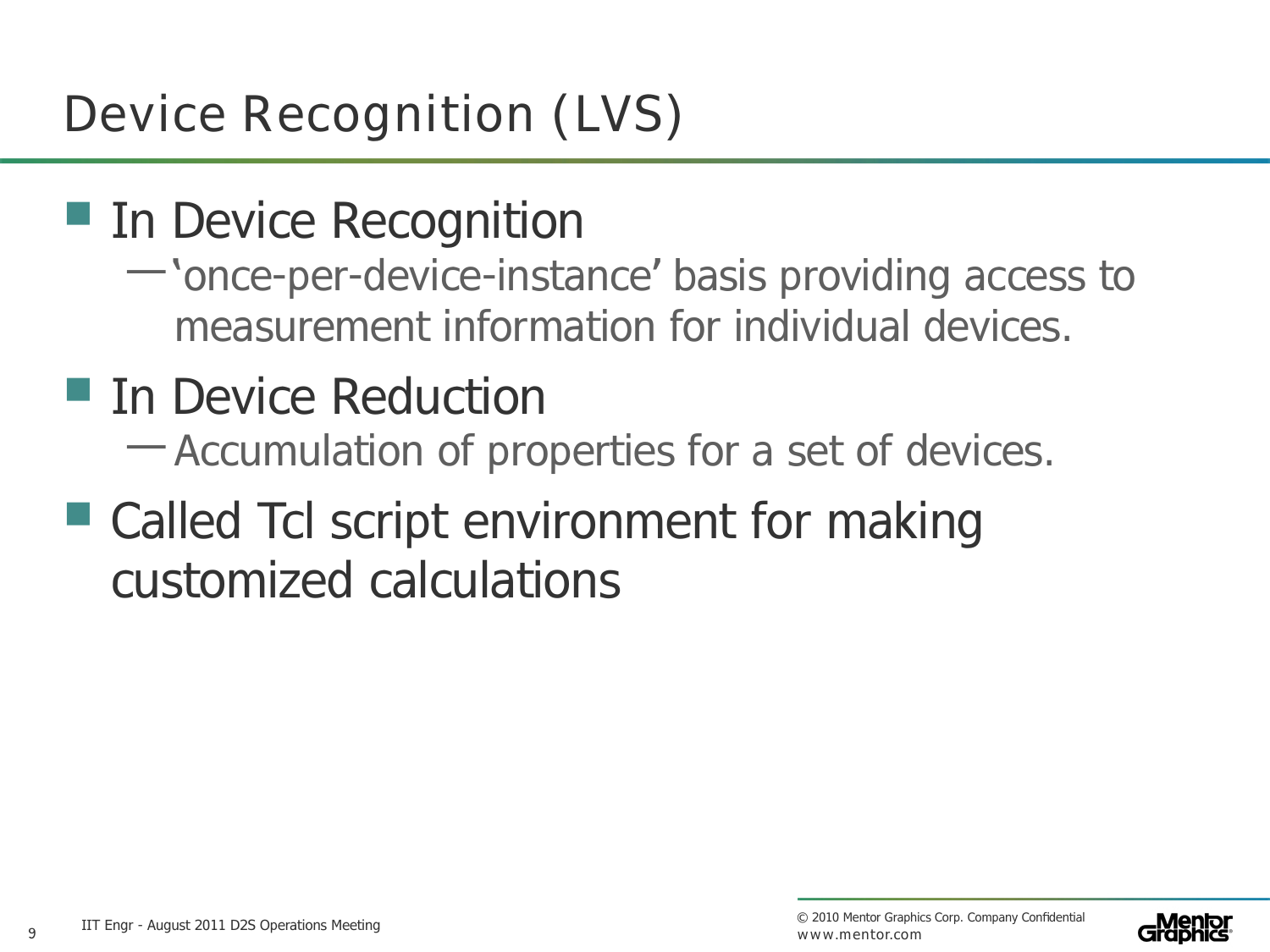

# Device Recognition (LVS)
In Device Recognition
‘once-per-device-instance’ basis providing access to measurement information for individual devices.
In Device Reduction
Accumulation of properties for a set of devices.
Called Tcl script environment for making customized calculations
IIT Engr - August 2011 D2S Operations Meeting